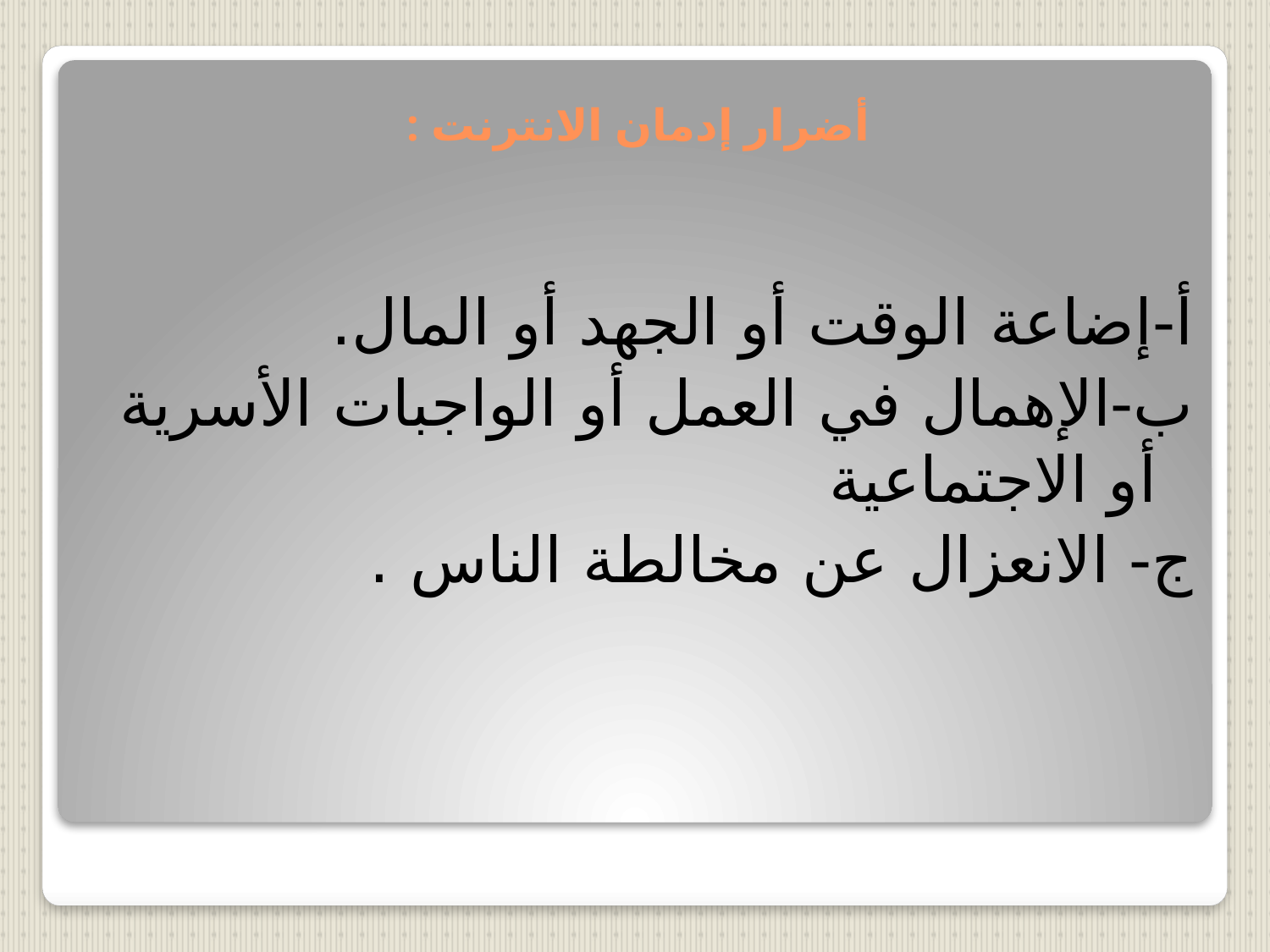

# أضرار إدمان الانترنت :

أ-إضاعة الوقت أو الجهد أو المال.
ب-الإهمال في العمل أو الواجبات الأسرية أو الاجتماعية
ج- الانعزال عن مخالطة الناس .